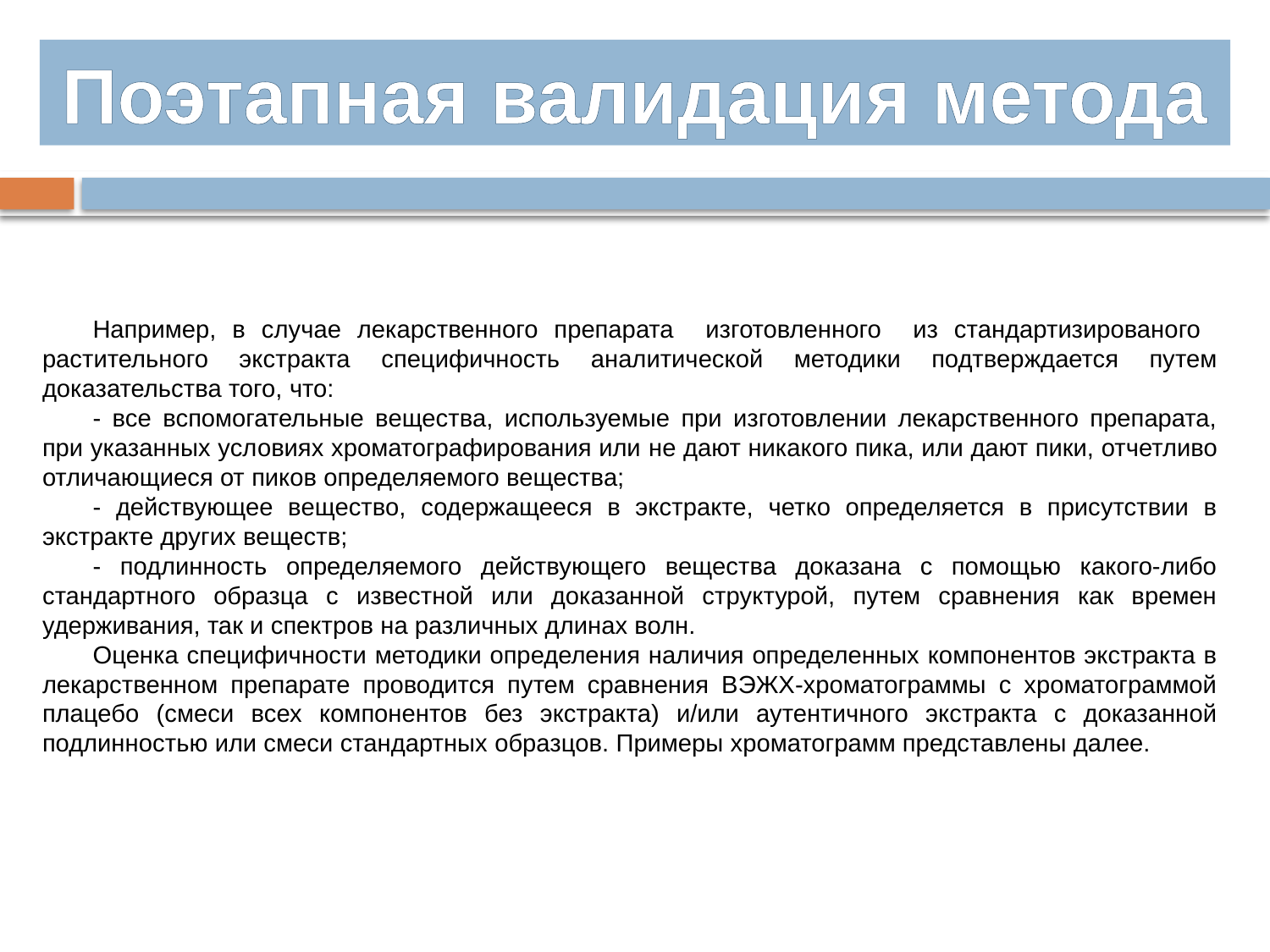

Поэтапная валидация метода

Например, в случае лекарственного препарата  изготовленного  из стандартизированого  растительного экстракта специфичность аналитической методики подтверждается путем доказательства того, что:
- все вспомогательные вещества, используемые при изготовлении лекарственного препарата, при указанных условиях хроматографирования или не дают никакого пика, или дают пики, отчетливо отличающиеся от пиков определяемого вещества;
- действующее вещество, содержащееся в экстракте, четко определяется в присутствии в экстракте других веществ;
- подлинность определяемого действующего вещества доказана с помощью какого-либо стандартного образца с известной или доказанной структурой, путем сравнения как времен удерживания, так и спектров на различных длинах волн.
Оценка специфичности методики определения наличия определенных компонентов экстракта в лекарственном препарате проводится путем сравнения ВЭЖХ-хроматограммы с хроматограммой плацебо (смеси всех компонентов без экстракта) и/или аутентичного экстракта с доказанной подлинностью или смеси стандартных образцов. Примеры хроматограмм представлены далее.